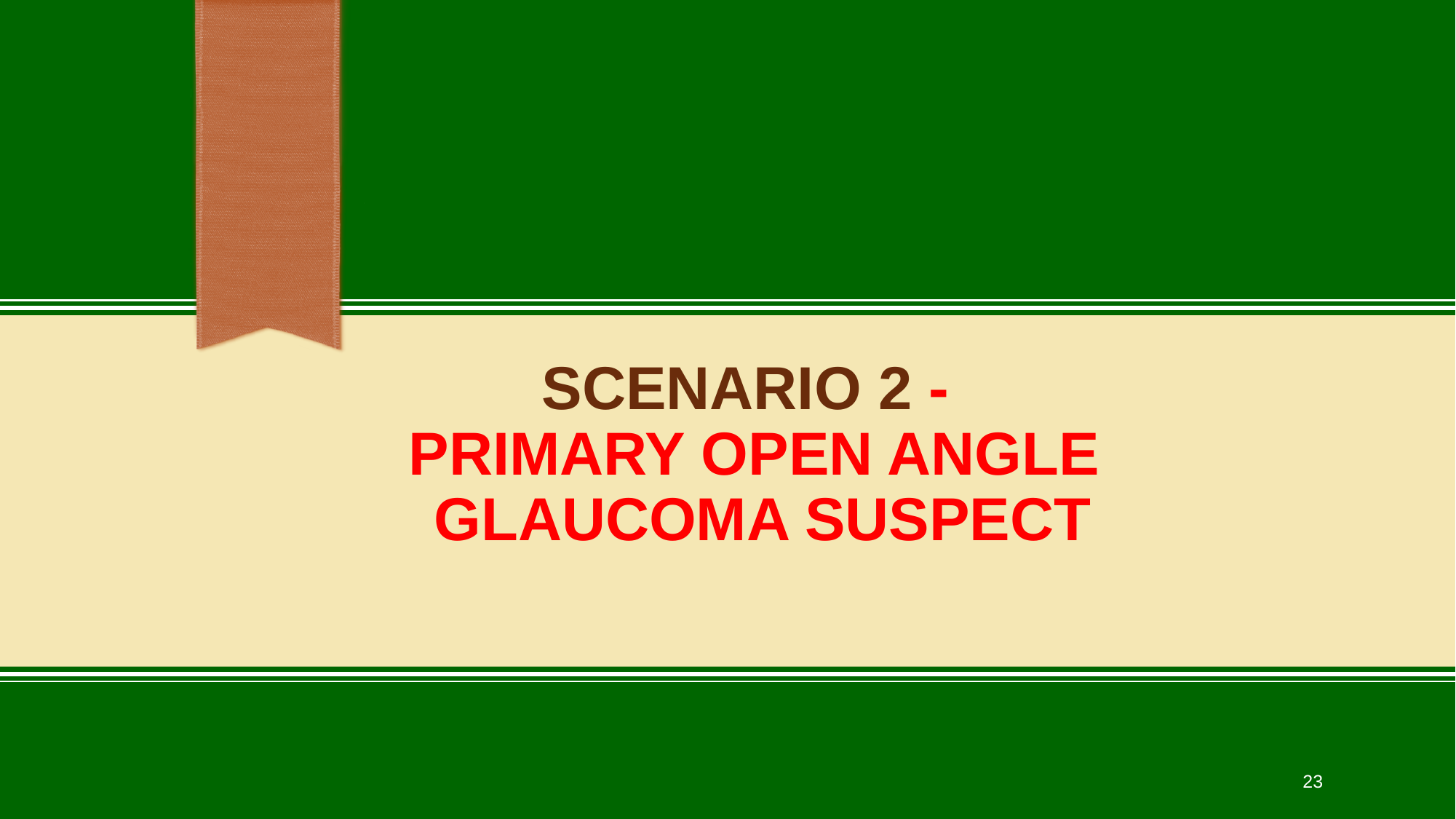

# SCENARIO 2 - Primary Open Angle Glaucoma suspect
23